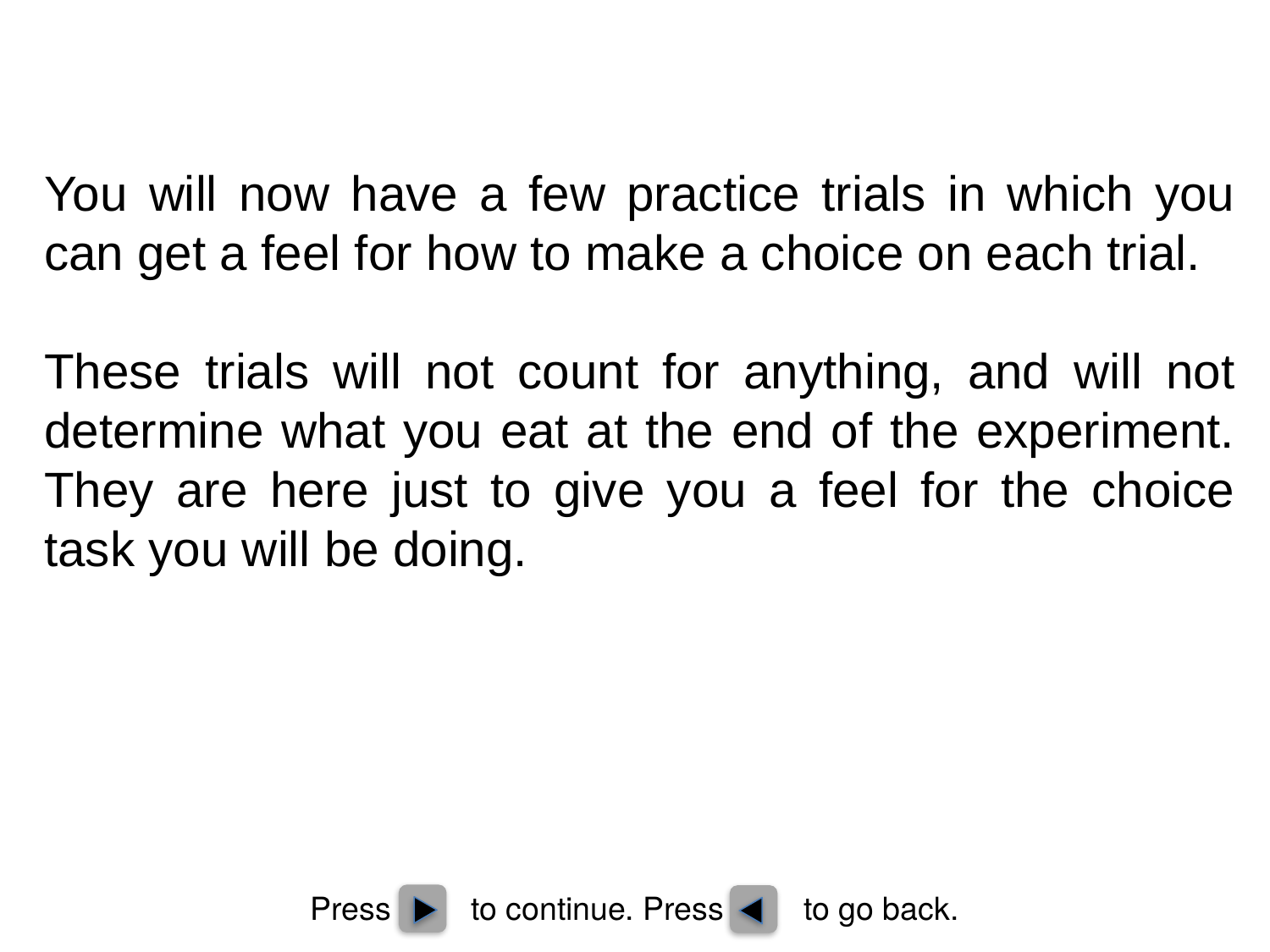

You will now have a few practice trials in which you can get a feel for how to make a choice on each trial.

These trials will not count for anything, and will not determine what you eat at the end of the experiment. They are here just to give you a feel for the choice task you will be doing.